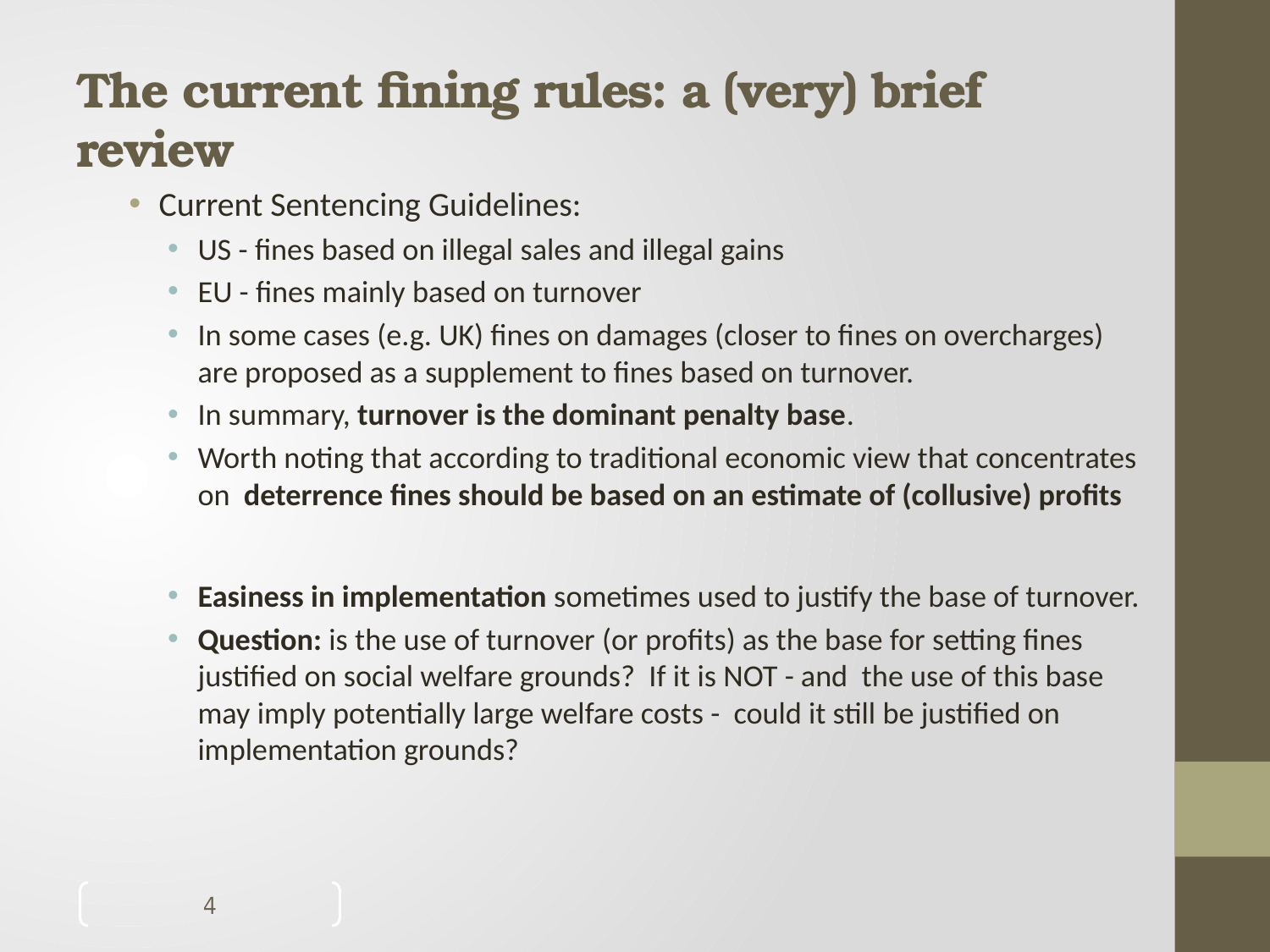

# The current fining rules: a (very) brief review
Current Sentencing Guidelines:
US - fines based on illegal sales and illegal gains
EU - fines mainly based on turnover
In some cases (e.g. UK) fines on damages (closer to fines on overcharges) are proposed as a supplement to fines based on turnover.
In summary, turnover is the dominant penalty base.
Worth noting that according to traditional economic view that concentrates on  deterrence fines should be based on an estimate of (collusive) profits

Easiness in implementation sometimes used to justify the base of turnover.
Question: is the use of turnover (or profits) as the base for setting fines justified on social welfare grounds?  If it is NOT - and  the use of this base may imply potentially large welfare costs -  could it still be justified on implementation grounds?
4